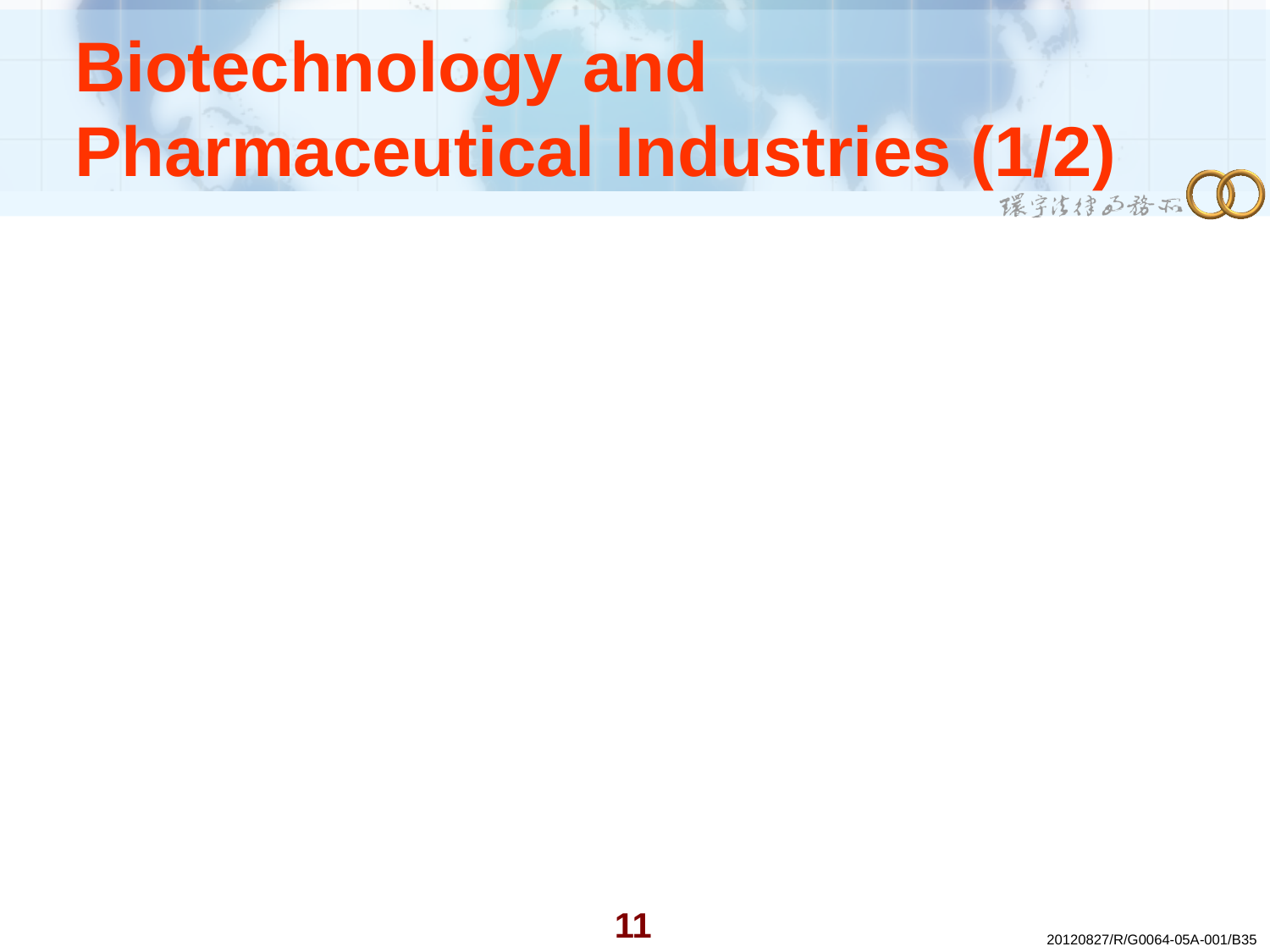

# Biotechnology and Pharmaceutical Industries (1/2)

11
20120827/R/G0064-05A-001/B35